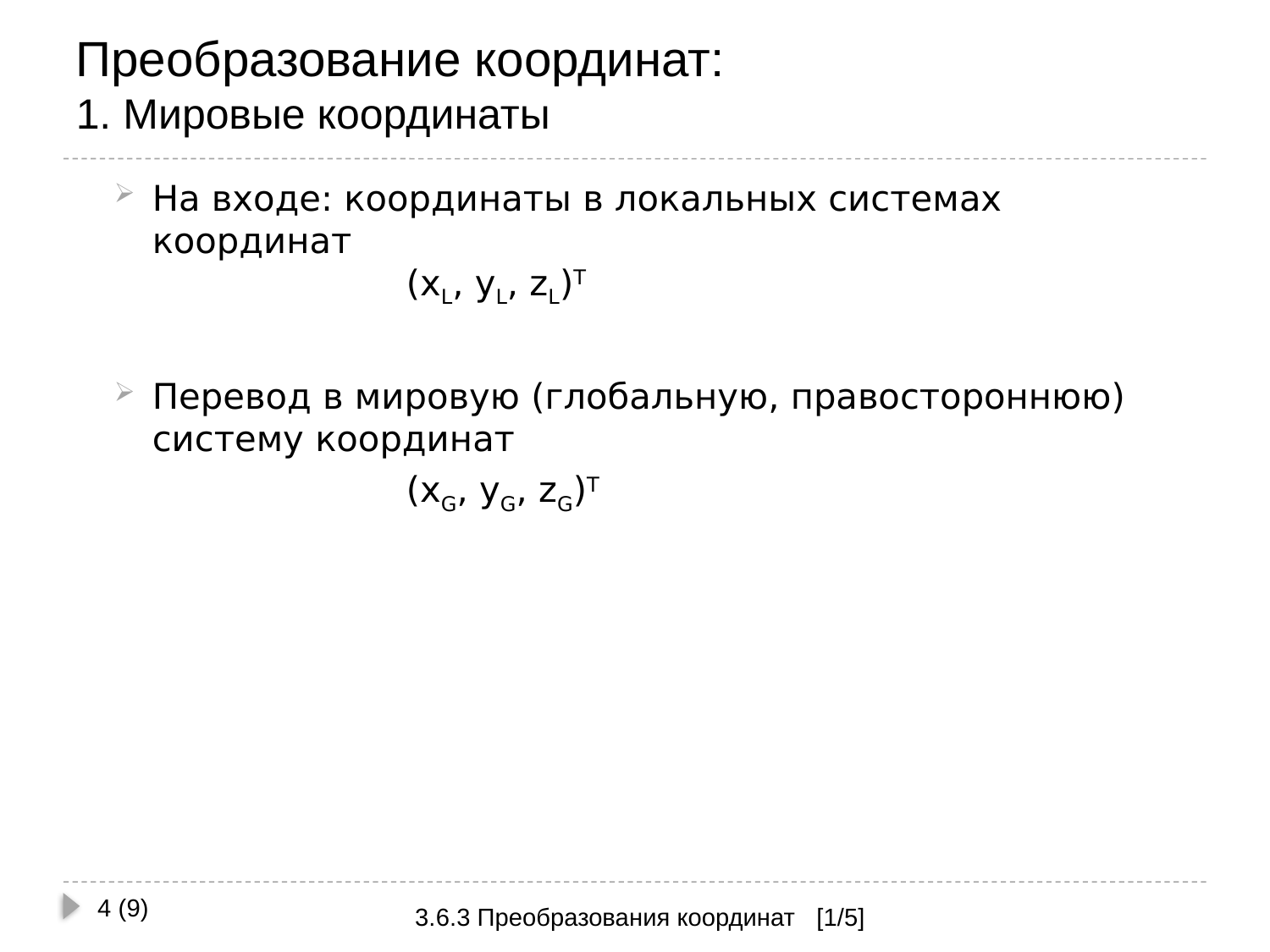

# Преобразование координат: 1. Мировые координаты
На входе: координаты в локальных системах координат
			(xL, yL, zL)T

Перевод в мировую (глобальную, правостороннюю) систему координат
			(xG, yG, zG)T

4 (9)
3.6.3 Преобразования координат   [1/5]